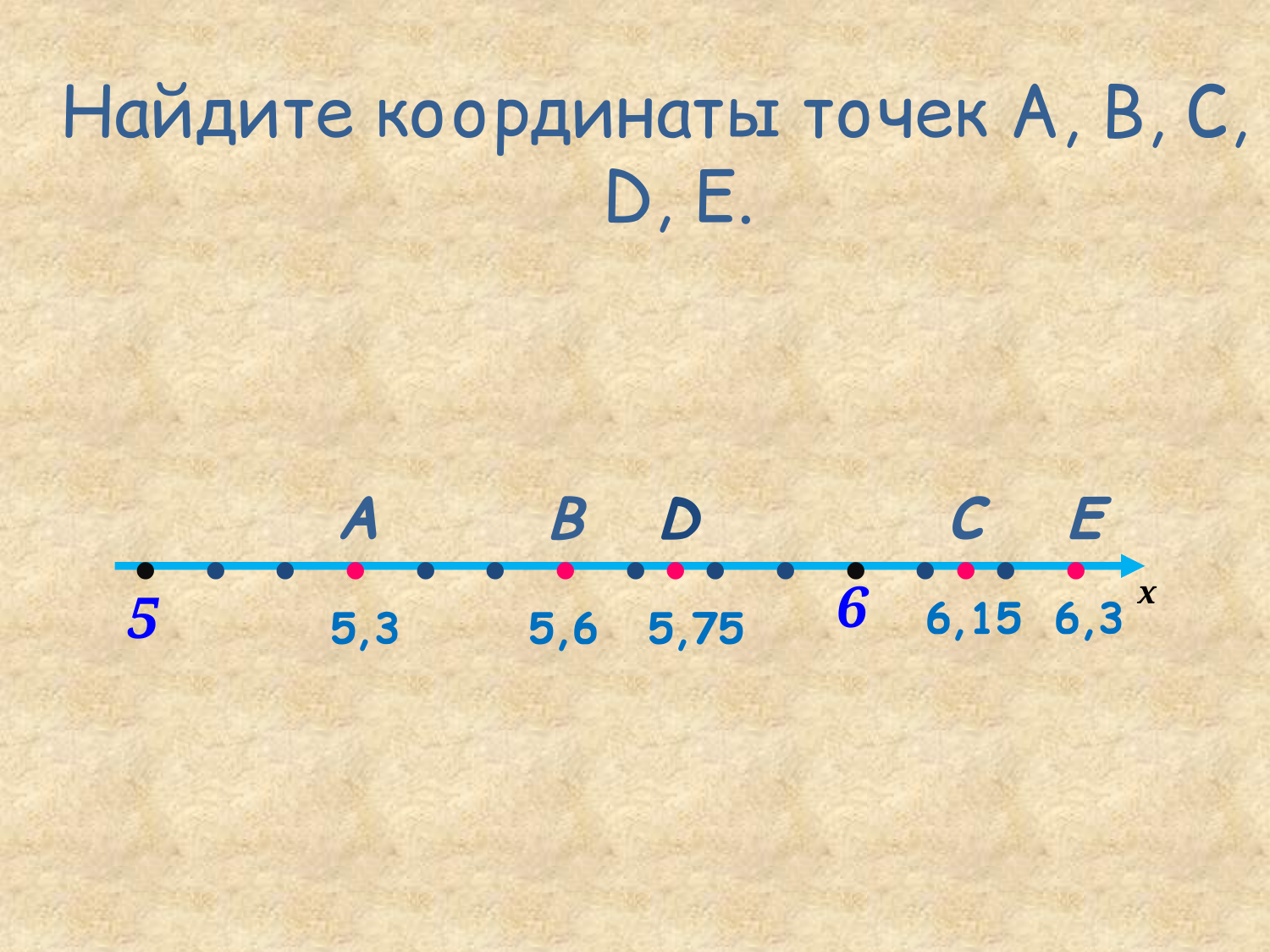

Найдите координаты точек А, В, С, D, Е.

.
.
.
.
.
.
.
.
.
.
.
.
.
.
.
.
А
В
D
C
Е
6

х
5
6,15
6,3
5,3
5,6
5,75